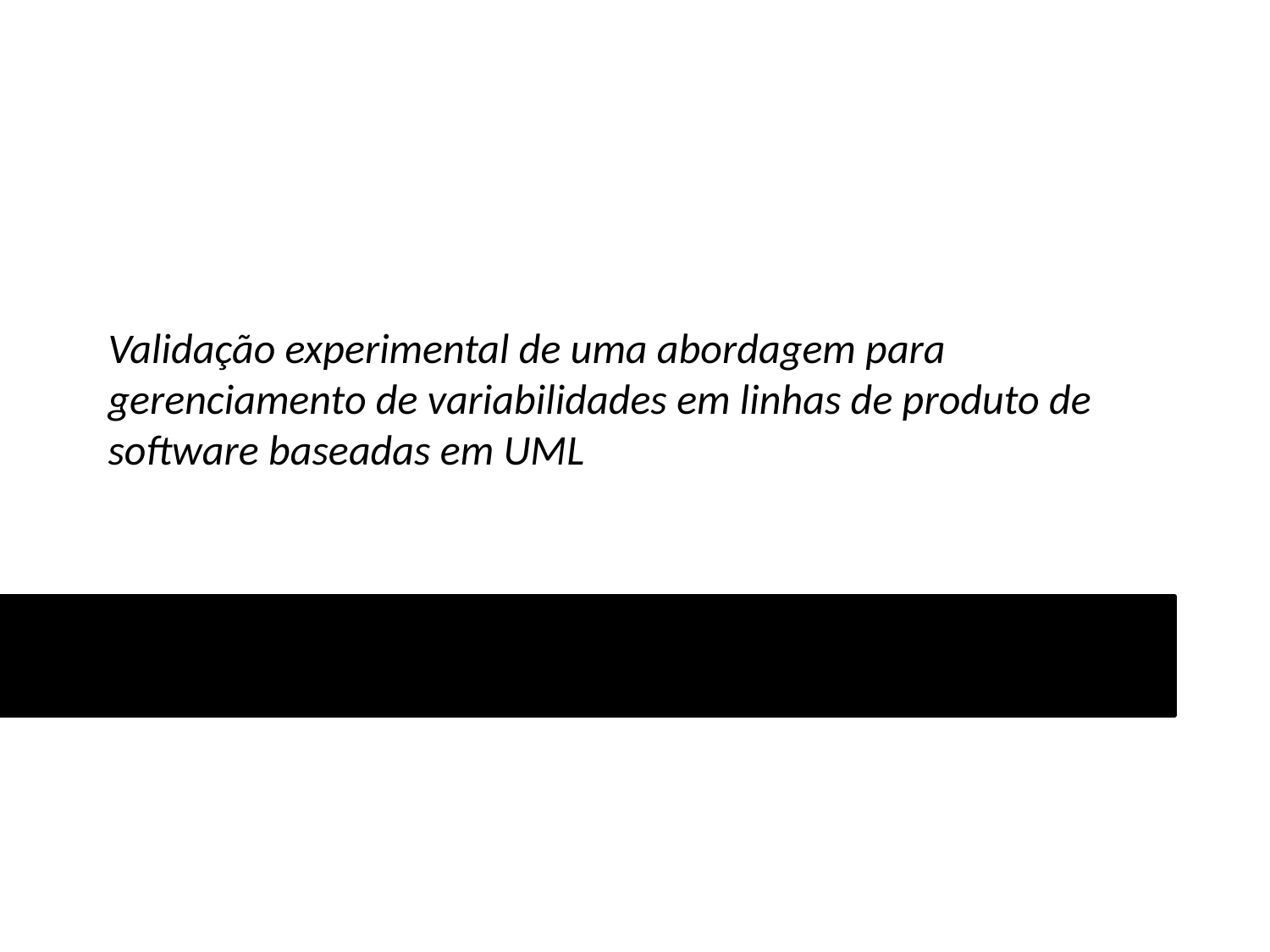

# Validação experimental de uma abordagem para gerenciamento de variabilidades em linhas de produto de software baseadas em UML